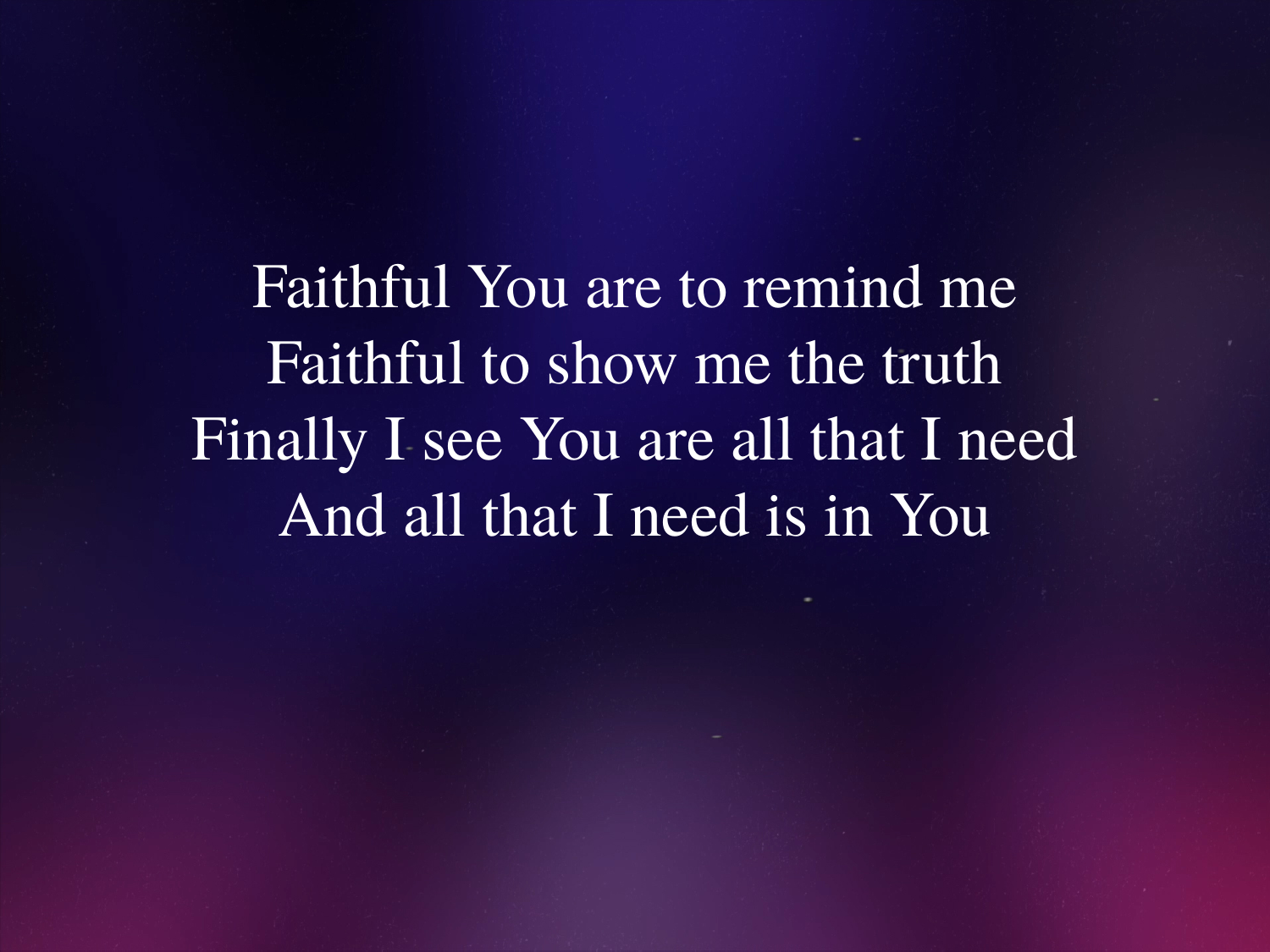

# Faithful You are to remind me Faithful to show me the truth Finally I see You are all that I need And all that I need is in You